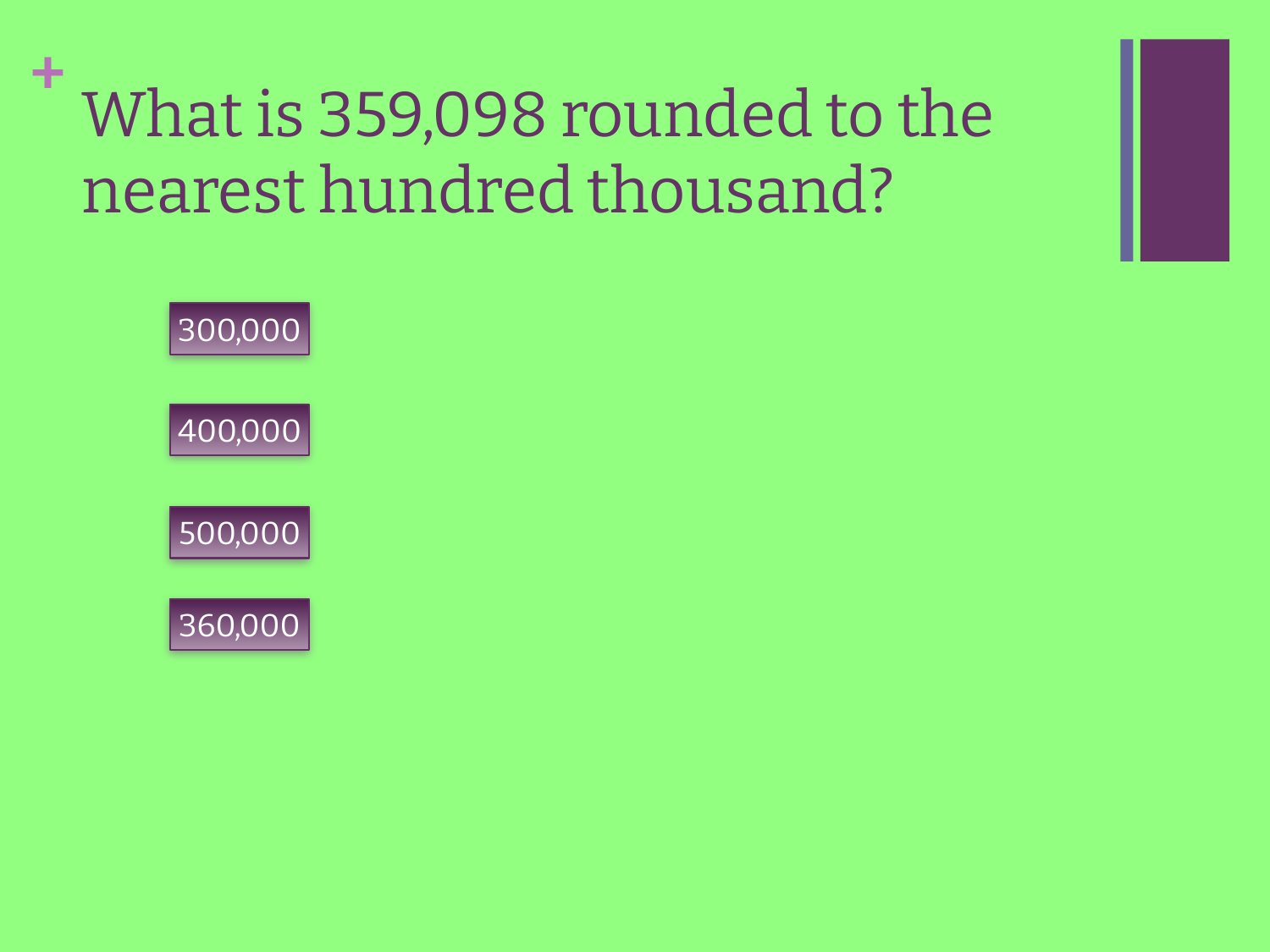

# What is 359,098 rounded to the nearest hundred thousand?

300,000

400,000

500,000

360,000